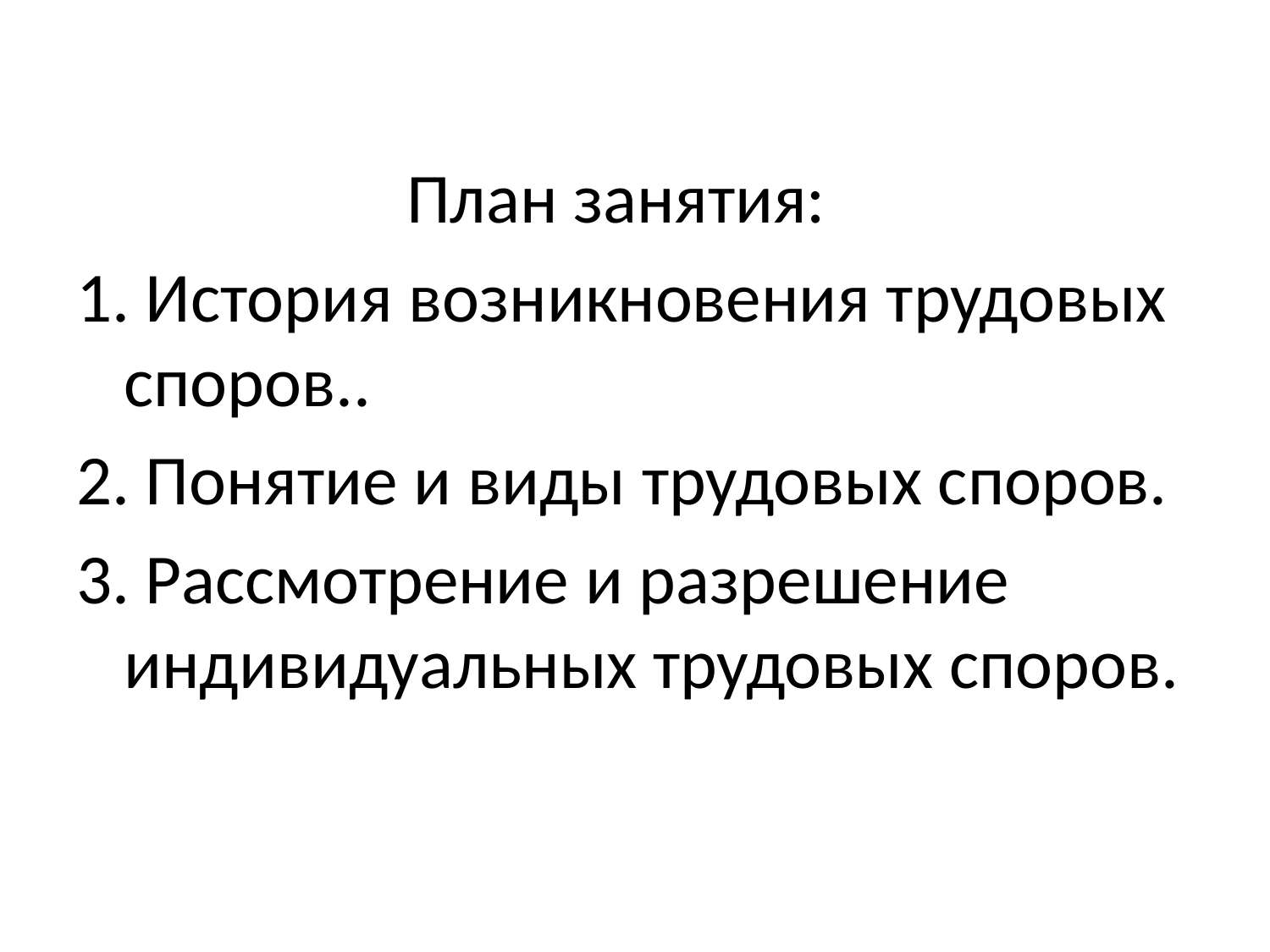

#
                          План занятия:
1. История возникновения трудовых споров..
2. Понятие и виды трудовых споров.
3. Рассмотрение и разрешение индивидуальных трудовых споров.